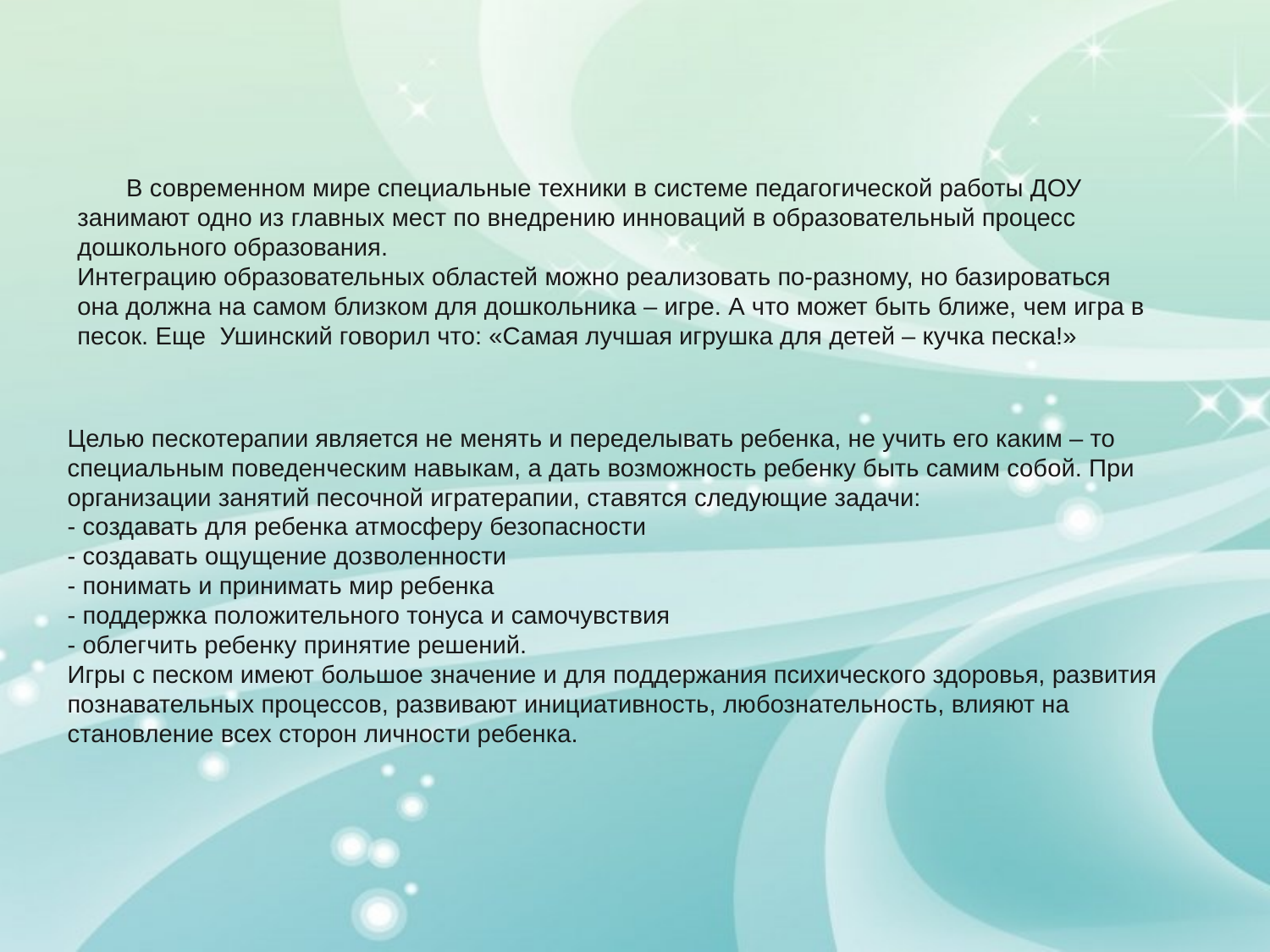

В современном мире специальные техники в системе педагогической работы ДОУ занимают одно из главных мест по внедрению инноваций в образовательный процесс дошкольного образования.
Интеграцию образовательных областей можно реализовать по-разному, но базироваться она должна на самом близком для дошкольника – игре. А что может быть ближе, чем игра в песок. Еще  Ушинский говорил что: «Самая лучшая игрушка для детей – кучка песка!»

Целью пескотерапии является не менять и переделывать ребенка, не учить его каким – то специальным поведенческим навыкам, а дать возможность ребенку быть самим собой. При организации занятий песочной игратерапии, ставятся следующие задачи:
- создавать для ребенка атмосферу безопасности
- создавать ощущение дозволенности
- понимать и принимать мир ребенка
- поддержка положительного тонуса и самочувствия
- облегчить ребенку принятие решений.
Игры с песком имеют большое значение и для поддержания психического здоровья, развития познавательных процессов, развивают инициативность, любознательность, влияют на становление всех сторон личности ребенка.